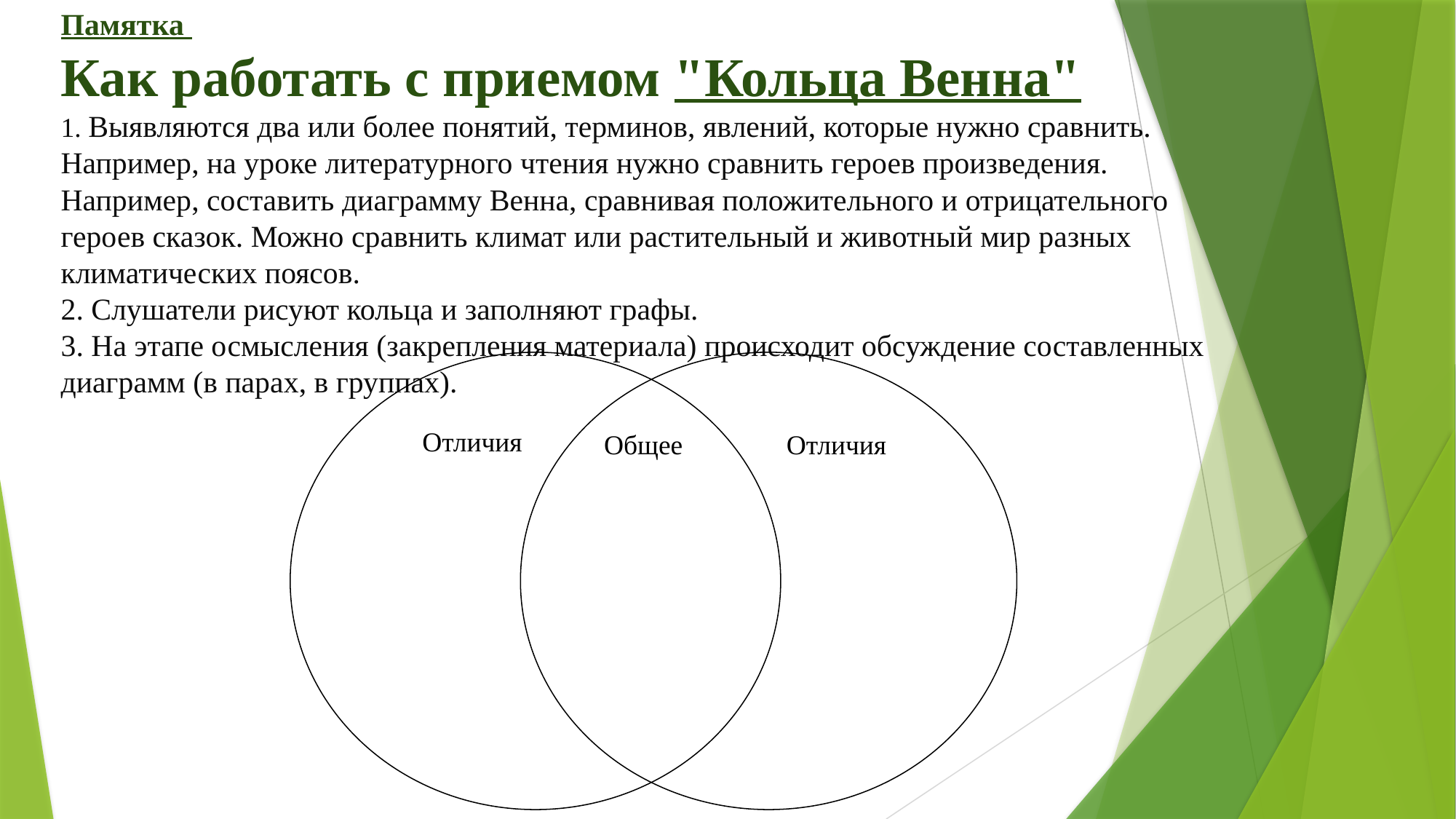

Памятка
Как работать с приемом "Кольца Венна"
1. Выявляются два или более понятий, терминов, явлений, которые нужно сравнить.
Например, на уроке литературного чтения нужно сравнить героев произведения. Например, составить диаграмму Венна, сравнивая положительного и отрицательного героев сказок. Можно сравнить климат или растительный и животный мир разных климатических поясов.
2. Слушатели рисуют кольца и заполняют графы.
3. На этапе осмысления (закрепления материала) происходит обсуждение составленных диаграмм (в парах, в группах).
        Отличия
Общее               Отличия